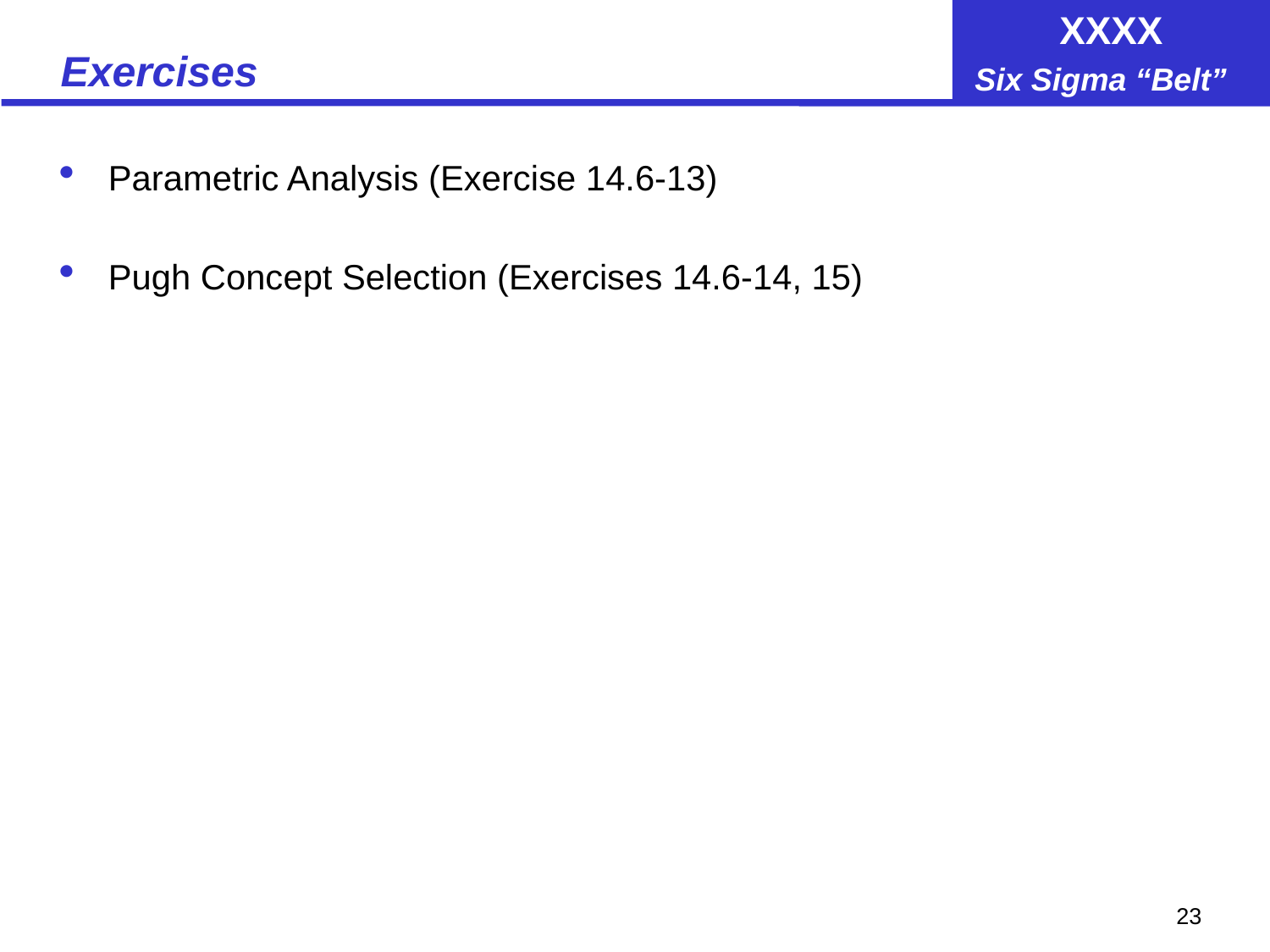

# Exercises
Parametric Analysis (Exercise 14.6-13)

Pugh Concept Selection (Exercises 14.6-14, 15)